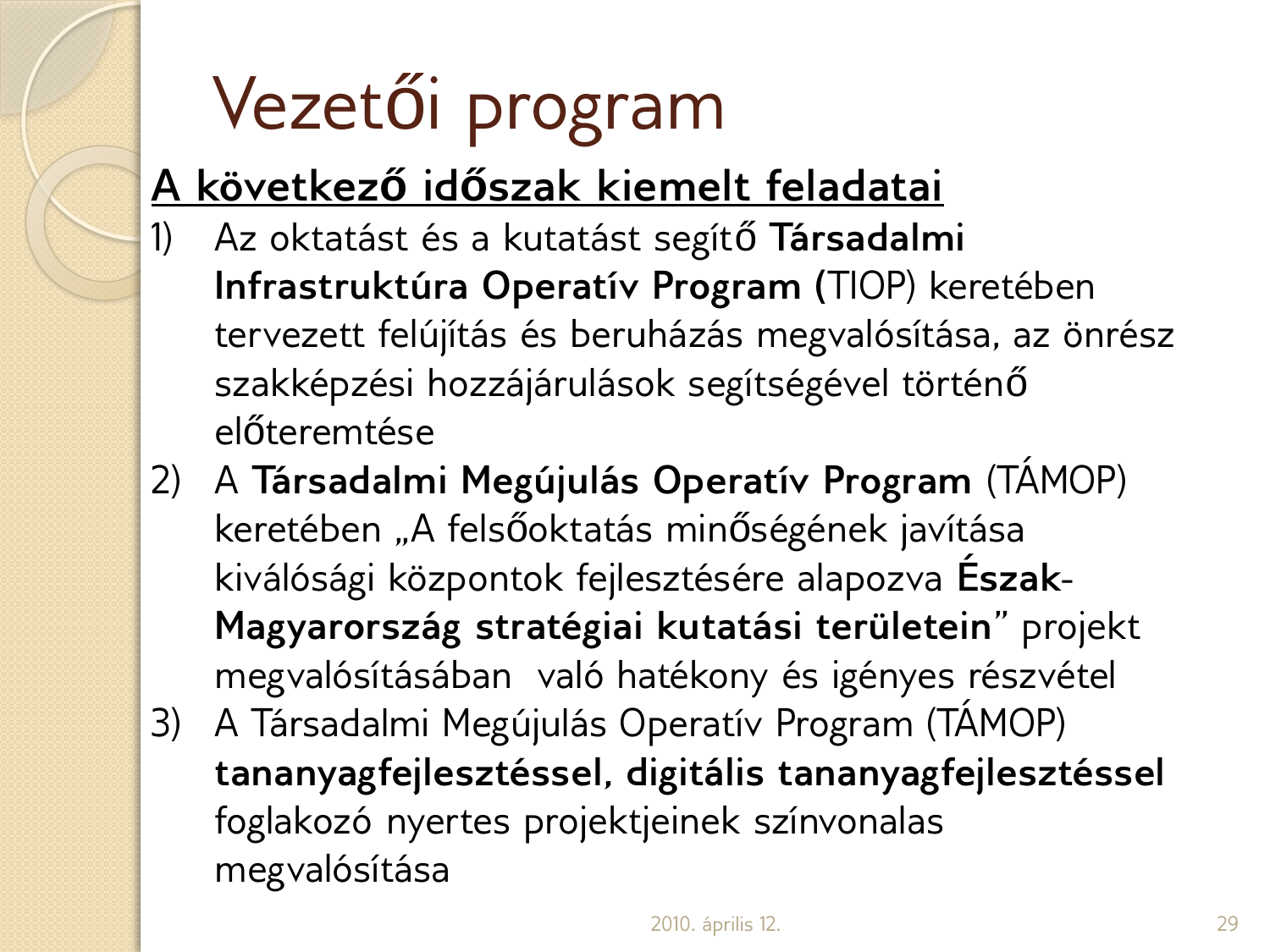

# Vezetői program
A következő időszak kiemelt feladatai
Az oktatást és a kutatást segítő Társadalmi Infrastruktúra Operatív Program (TIOP) keretében tervezett felújítás és beruházás megvalósítása, az önrész szakképzési hozzájárulások segítségével történő előteremtése
A Társadalmi Megújulás Operatív Program (TÁMOP) keretében „A felsőoktatás minőségének javítása kiválósági központok fejlesztésére alapozva Észak-Magyarország stratégiai kutatási területein” projekt megvalósításában  való hatékony és igényes részvétel
A Társadalmi Megújulás Operatív Program (TÁMOP) tananyagfejlesztéssel, digitális tananyagfejlesztéssel foglakozó nyertes projektjeinek színvonalas megvalósítása
2010. április 12.
29